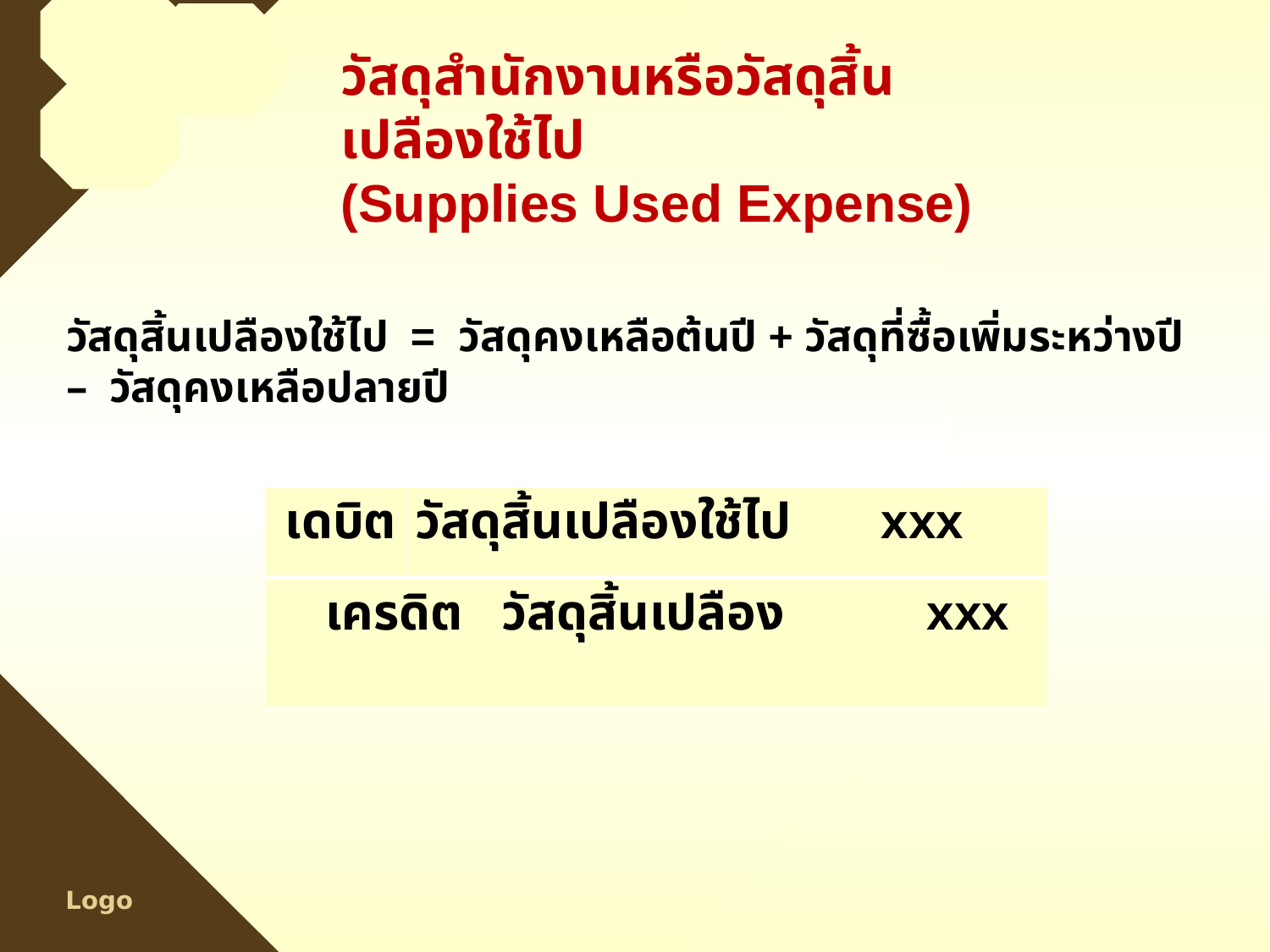

# วัสดุสำนักงานหรือวัสดุสิ้นเปลืองใช้ไป (Supplies Used Expense)
วัสดุสิ้นเปลืองใช้ไป  =  วัสดุคงเหลือต้นปี + วัสดุที่ซื้อเพิ่มระหว่างปี –  วัสดุคงเหลือปลายปี
| เดบิต | วัสดุสิ้นเปลืองใช้ไป xxx |
| --- | --- |
| เครดิต วัสดุสิ้นเปลือง xxx |  |
Logo